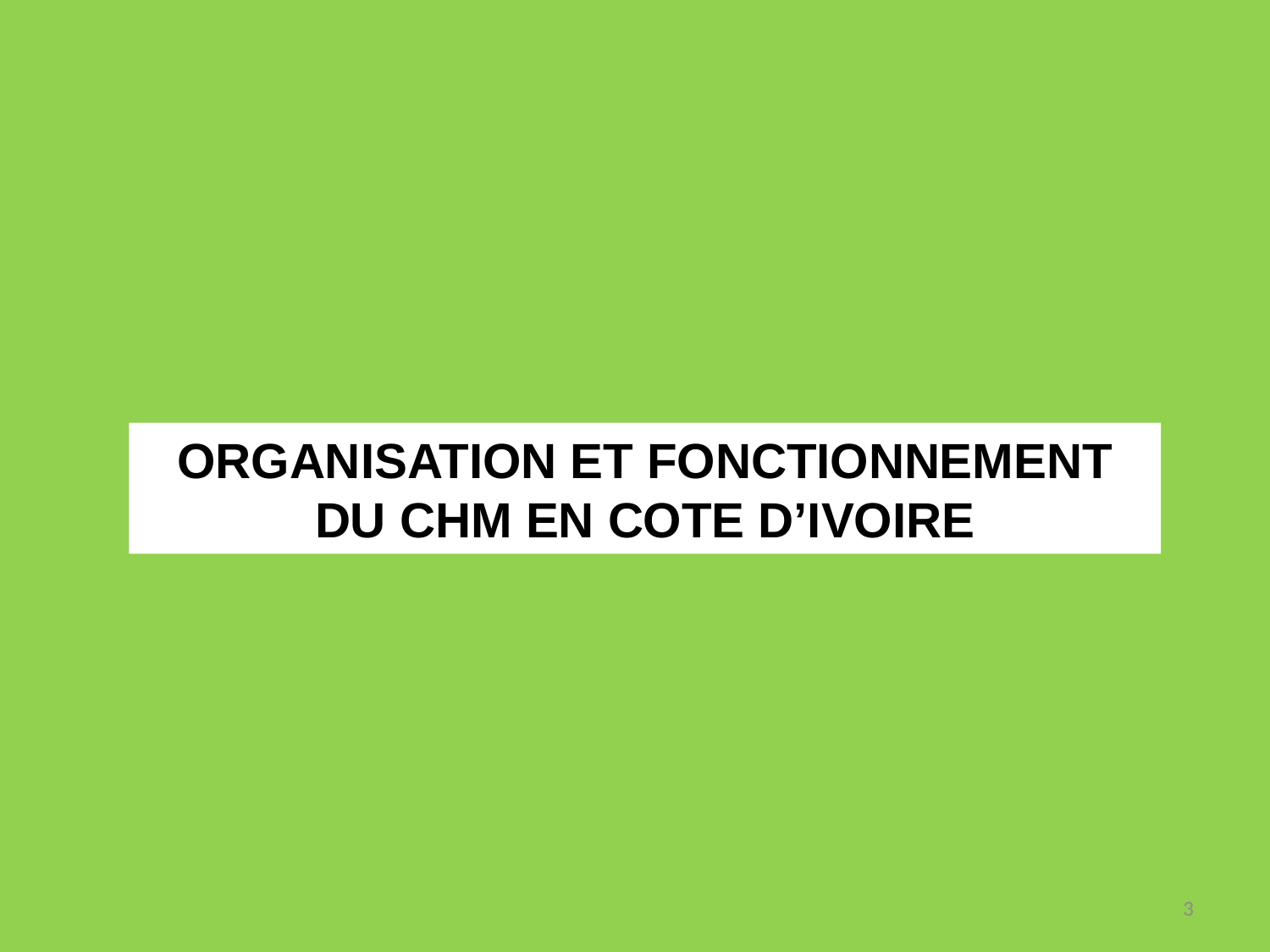

ORGANISATION ET FONCTIONNEMENT DU CHM EN COTE D’IVOIRE
3